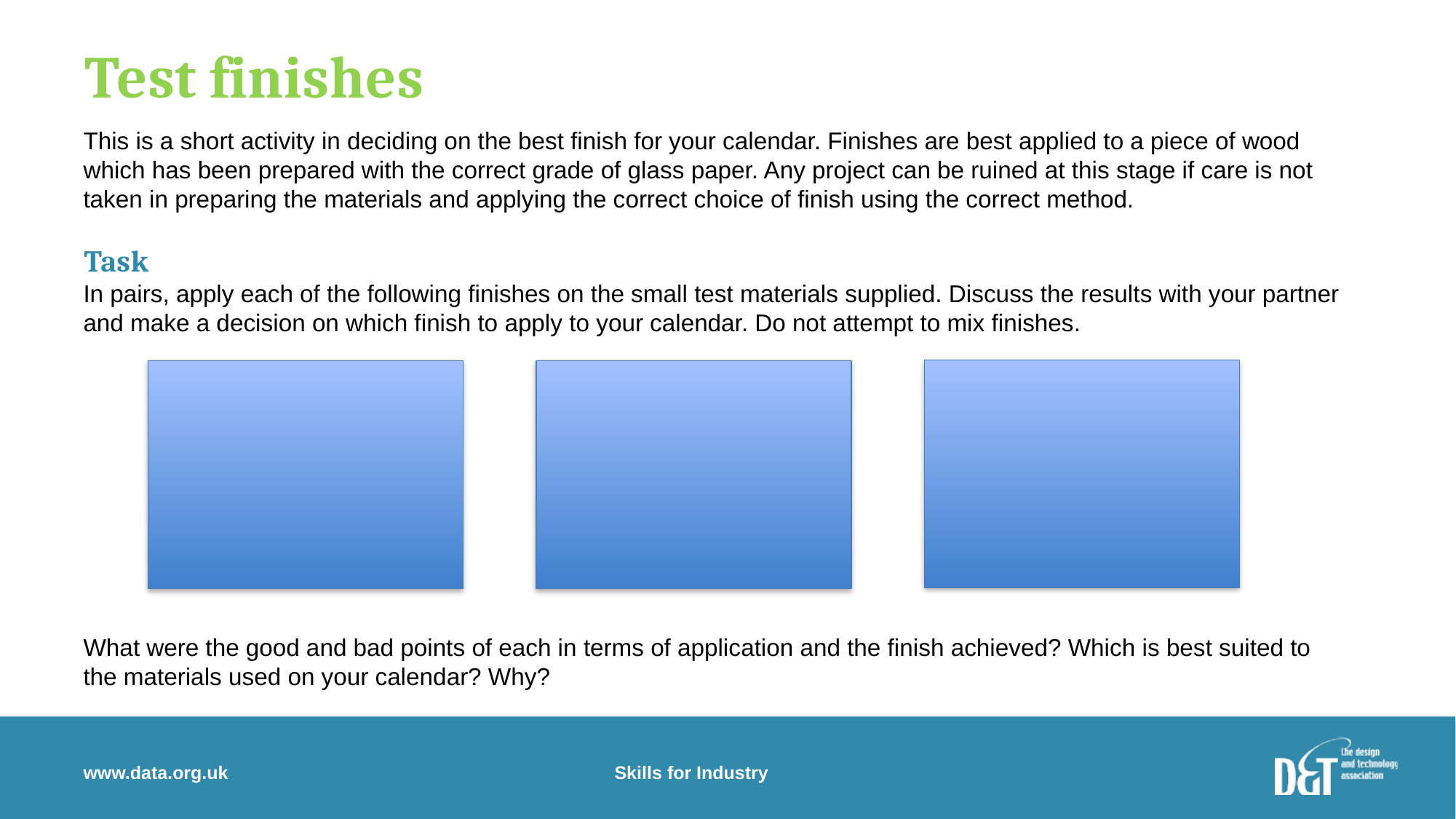

# Test finishes
This is a short activity in deciding on the best finish for your calendar. Finishes are best applied to a piece of wood which has been prepared with the correct grade of glass paper. Any project can be ruined at this stage if care is not taken in preparing the materials and applying the correct choice of finish using the correct method.

Task
In pairs, apply each of the following finishes on the small test materials supplied. Discuss the results with your partner and make a decision on which finish to apply to your calendar. Do not attempt to mix finishes.

What were the good and bad points of each in terms of application and the finish achieved? Which is best suited to the materials used on your calendar? Why?